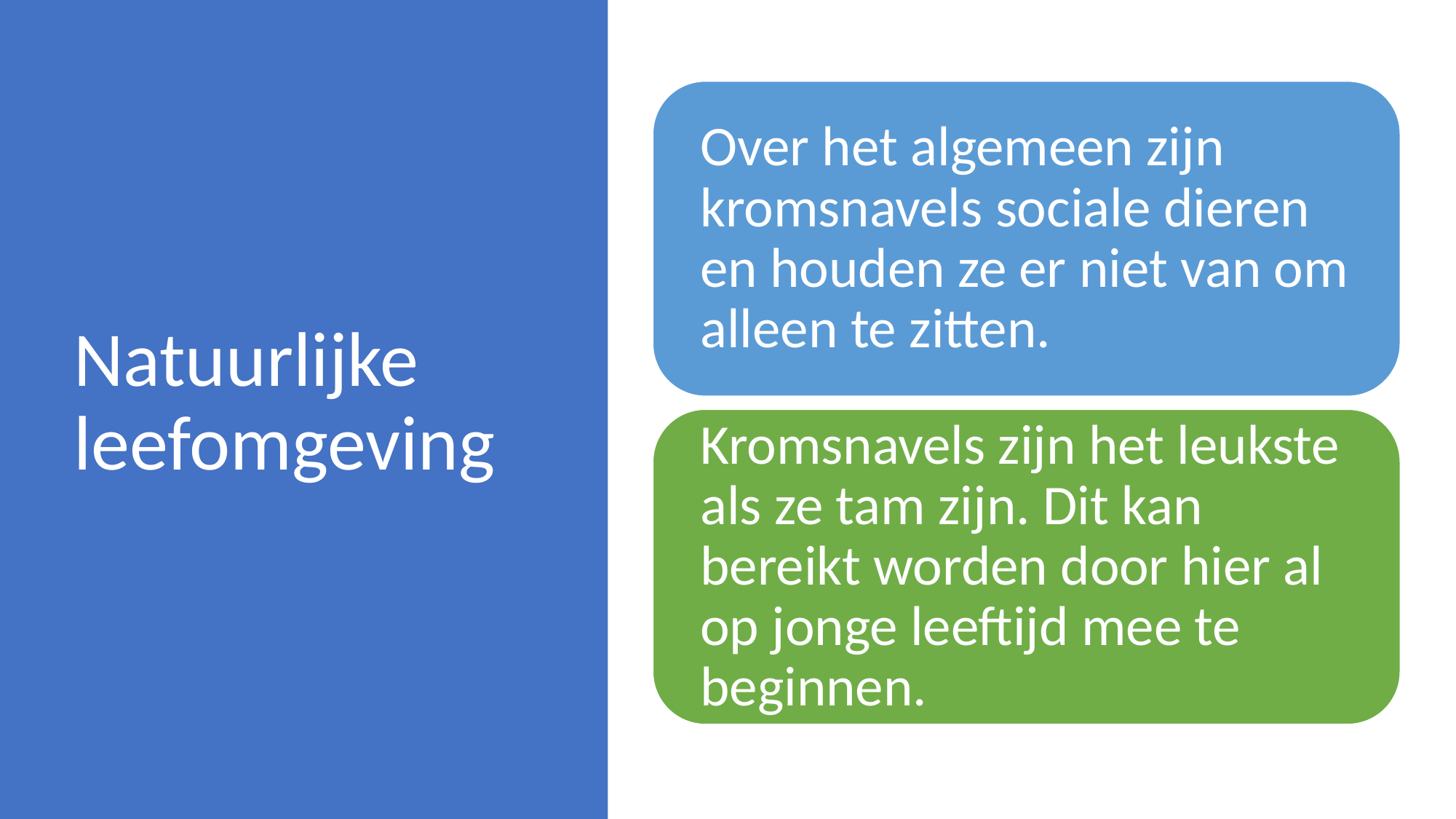

# Natuurlijke leefomgeving
Over het algemeen zijn kromsnavels sociale dieren en houden ze er niet van om alleen te zitten.
Kromsnavels zijn het leukste als ze tam zijn. Dit kan bereikt worden door hier al op jonge leeftijd mee te beginnen.